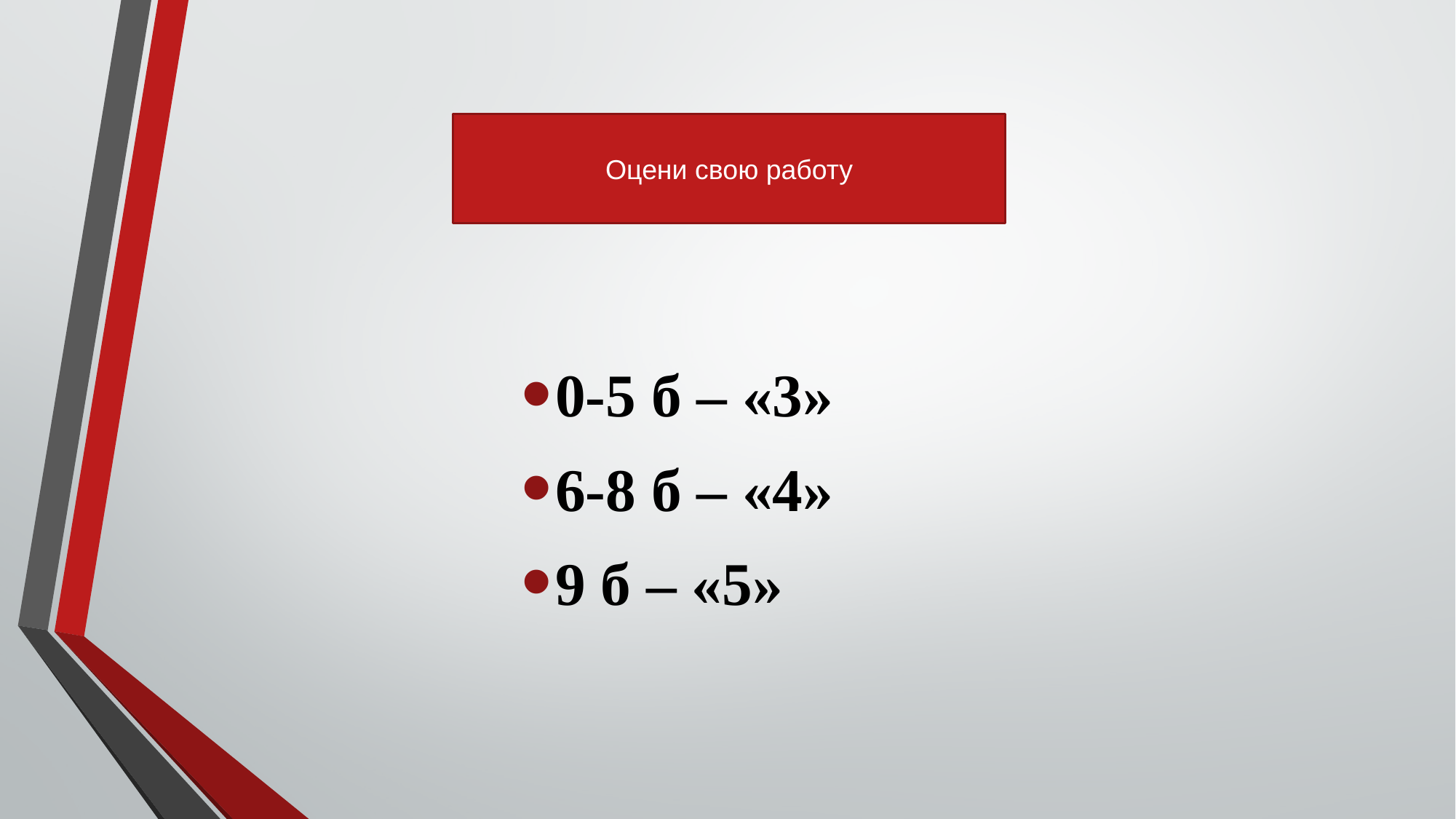

Оцени свою работу
0-5 б – «3»
6-8 б – «4»
9 б – «5»